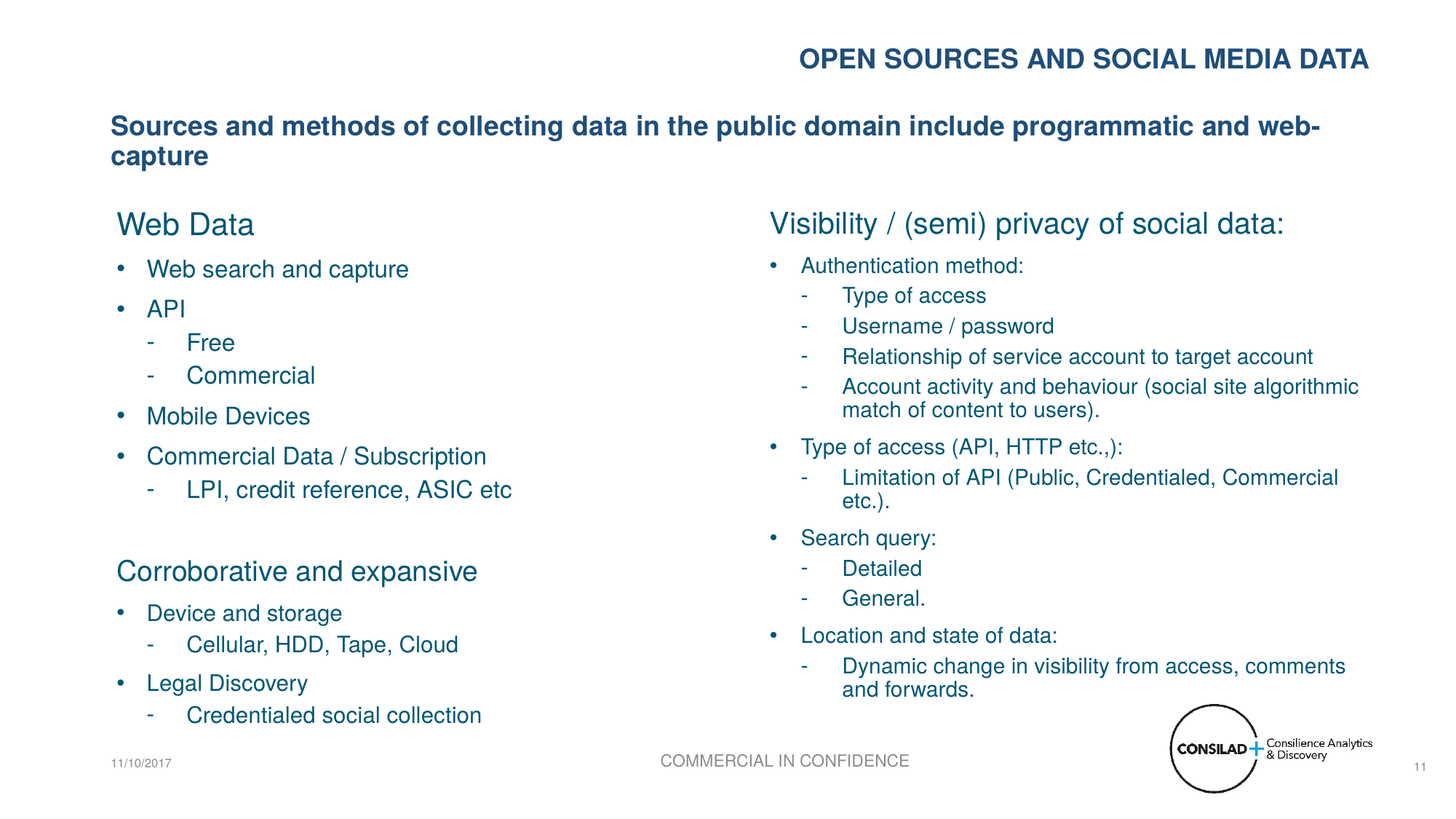

Open sourceS and social media data
# Sources and methods of collecting data in the public domain include programmatic and web-capture
Web Data
Web search and capture
API
Free
Commercial
Mobile Devices
Commercial Data / Subscription
LPI, credit reference, ASIC etc

Corroborative and expansive
Device and storage
Cellular, HDD, Tape, Cloud
Legal Discovery
Credentialed social collection

Visibility / (semi) privacy of social data:
Authentication method:
Type of access
Username / password
Relationship of service account to target account
Account activity and behaviour (social site algorithmic match of content to users).
Type of access (API, HTTP etc.,):
Limitation of API (Public, Credentialed, Commercial etc.).
Search query:
Detailed
General.
Location and state of data:
Dynamic change in visibility from access, comments and forwards.

COMMERCIAL IN CONFIDENCE
11/10/2017
11